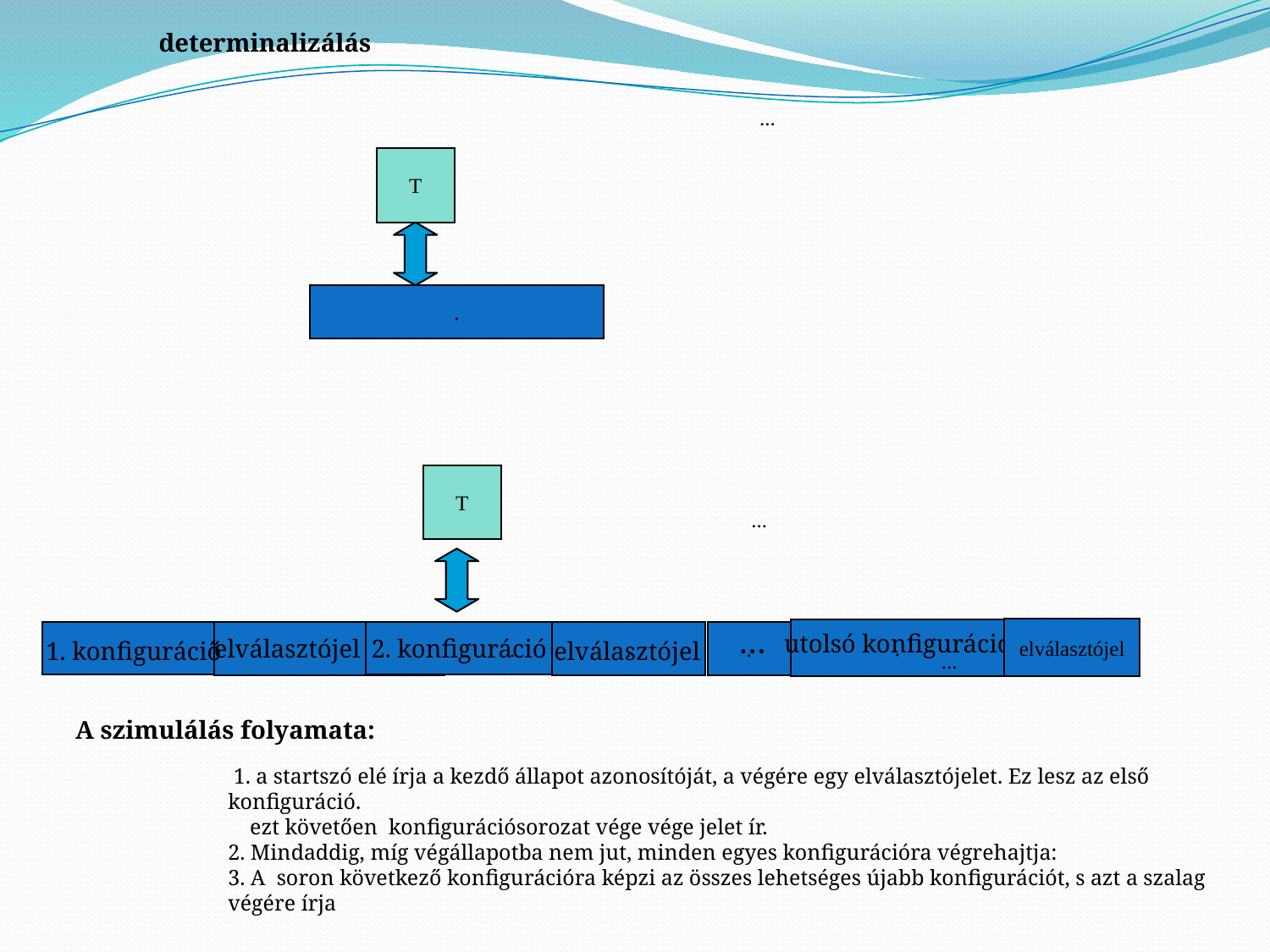

determinalizálás
...
T

.
T
...

…
elválasztójel
.

.
.
utolsó konfiguráció
.
.
2. konfiguráció
2. konfiguráció
2. konfiguráció
elválasztójel
1. konfiguráciő
elválasztójel
2. konfiguráció
...
A szimulálás folyamata:
 1. a startszó elé írja a kezdő állapot azonosítóját, a végére egy elválasztójelet. Ez lesz az első konfiguráció.
    ezt követően  konfigurációsorozat vége vége jelet ír.
2. Mindaddig, míg végállapotba nem jut, minden egyes konfigurációra végrehajtja:
3. A  soron következő konfigurációra képzi az összes lehetséges újabb konfigurációt, s azt a szalag végére írja